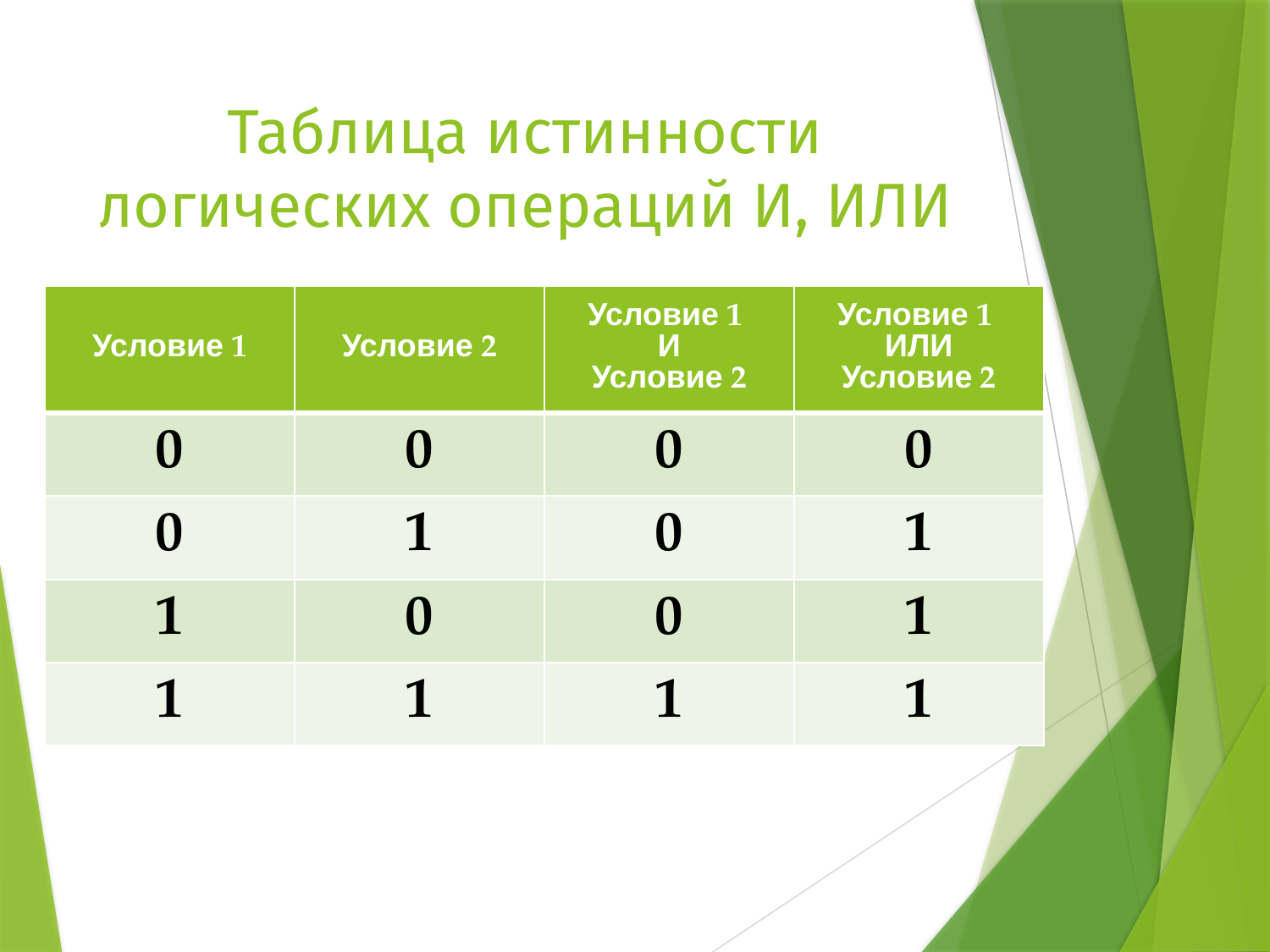

# Таблица истинности логических операций И, ИЛИ
| Условие 1 | Условие 2 | Условие 1 И Условие 2 | Условие 1 ИЛИ Условие 2 |
| --- | --- | --- | --- |
| 0 | 0 | 0 | 0 |
| 0 | 1 | 0 | 1 |
| 1 | 0 | 0 | 1 |
| 1 | 1 | 1 | 1 |